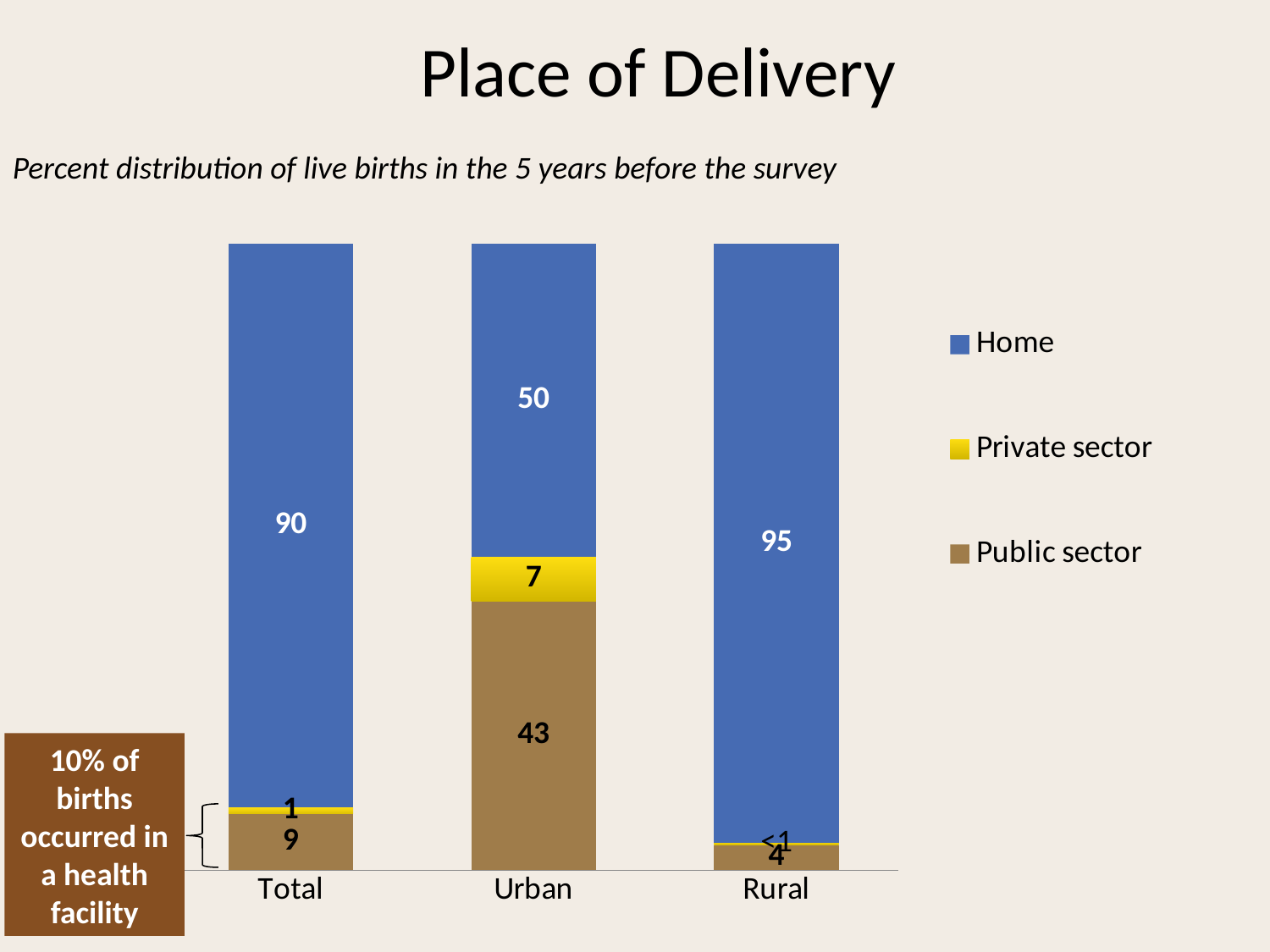

# Place of Delivery
Percent distribution of live births in the 5 years before the survey

### Chart

| Category | Public sector | Private sector | Home |
|---|---|---|---|
| Total | 9.0 | 1.0 | 90.0 |
| Urban | 43.0 | 7.0 | 50.0 |
| Rural | 4.0 | 0.4 | 95.0 |
10% of births occurred in a health facility